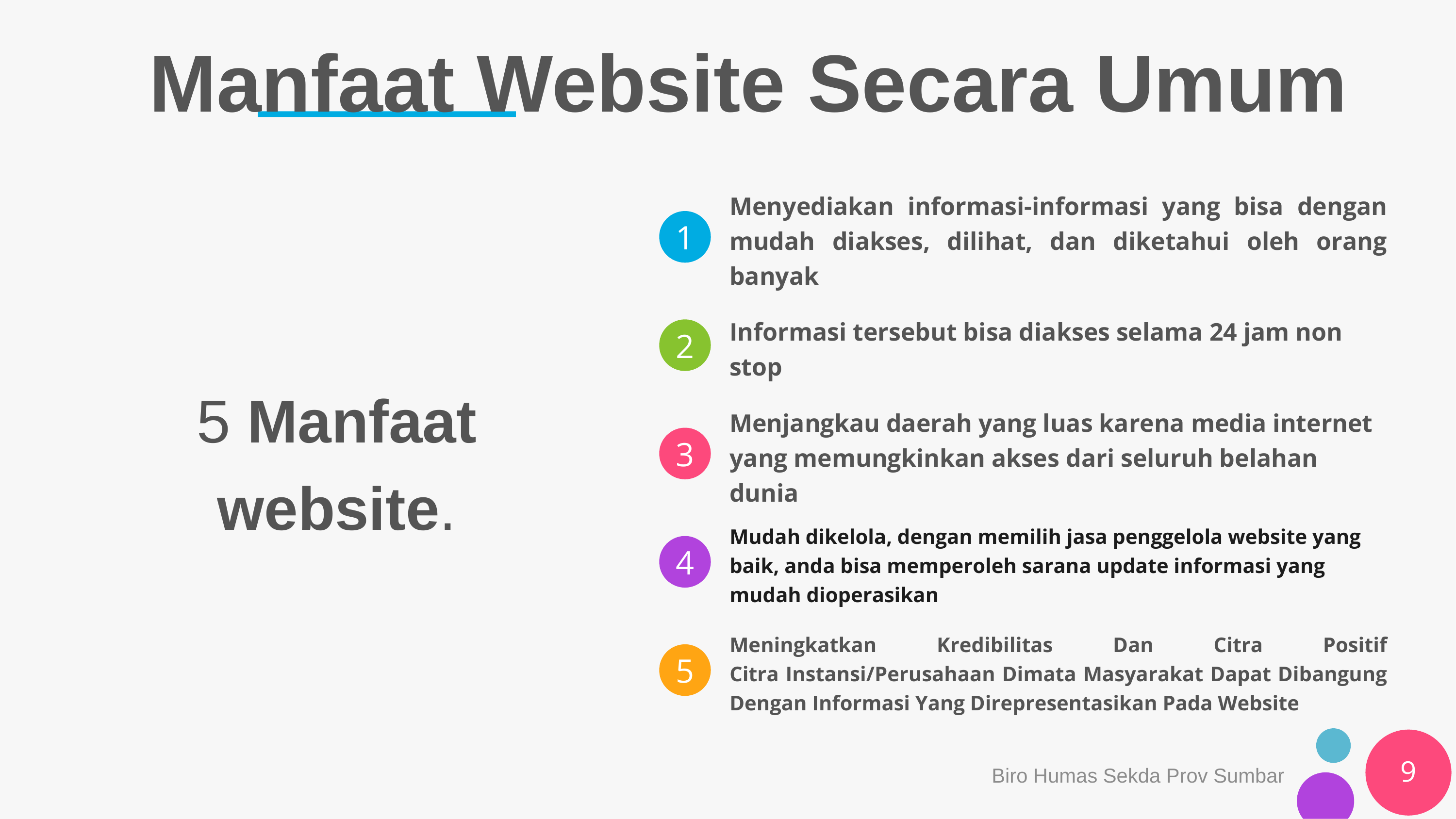

# Manfaat Website Secara Umum

Menyediakan informasi-informasi yang bisa dengan mudah diakses, dilihat, dan diketahui oleh orang banyak
5 Manfaat website.
Informasi tersebut bisa diakses selama 24 jam non stop
Menjangkau daerah yang luas karena media internet yang memungkinkan akses dari seluruh belahan dunia
Mudah dikelola, dengan memilih jasa penggelola website yang baik, anda bisa memperoleh sarana update informasi yang mudah dioperasikan
Meningkatkan Kredibilitas Dan Citra Positif
Citra Instansi/Perusahaan Dimata Masyarakat Dapat Dibangung Dengan Informasi Yang Direpresentasikan Pada Website
9
Biro Humas Sekda Prov Sumbar